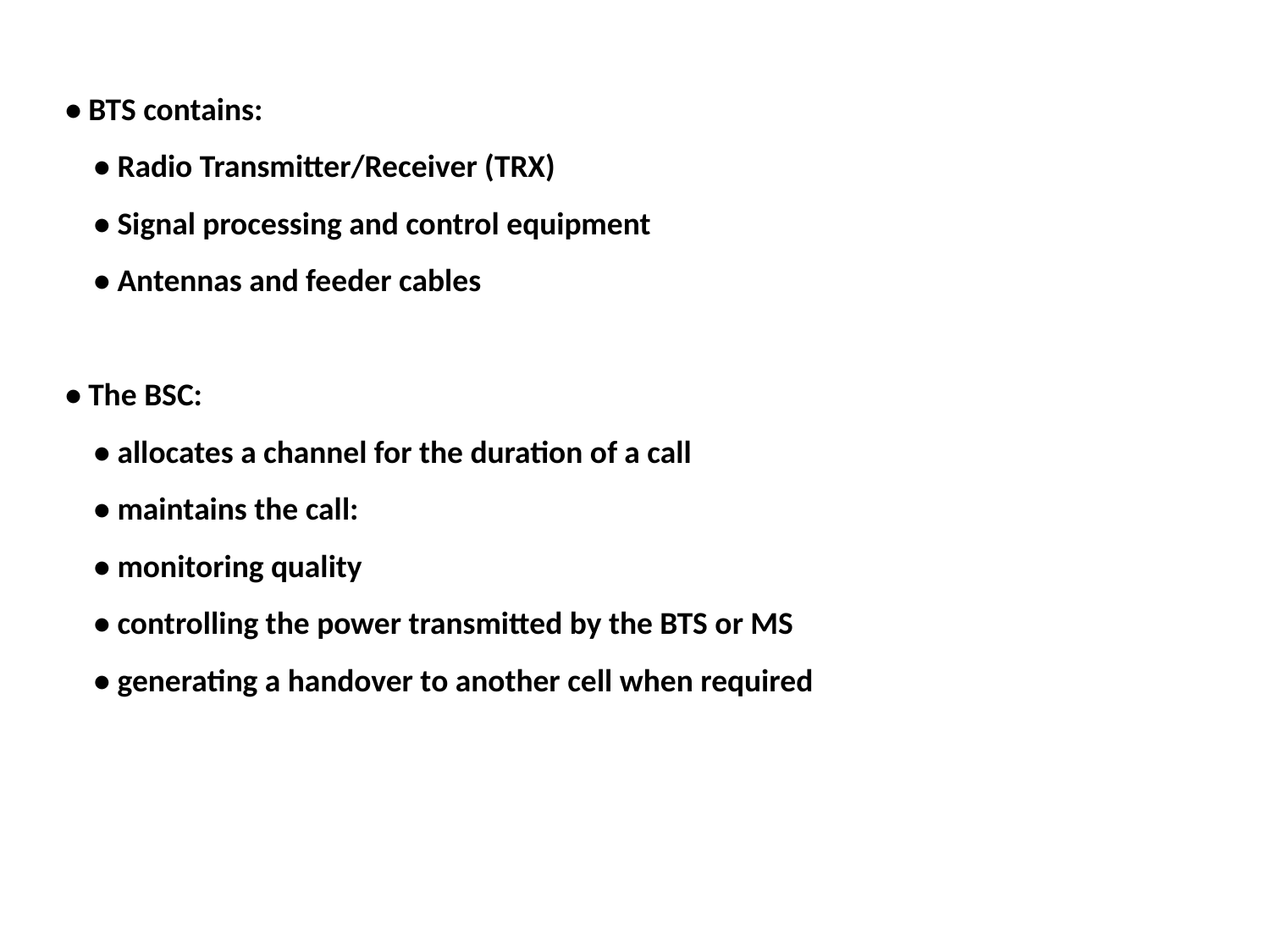

• BTS contains:
    • Radio Transmitter/Receiver (TRX)
    • Signal processing and control equipment
    • Antennas and feeder cables

• The BSC:
    • allocates a channel for the duration of a call
    • maintains the call:
    • monitoring quality
    • controlling the power transmitted by the BTS or MS
    • generating a handover to another cell when required